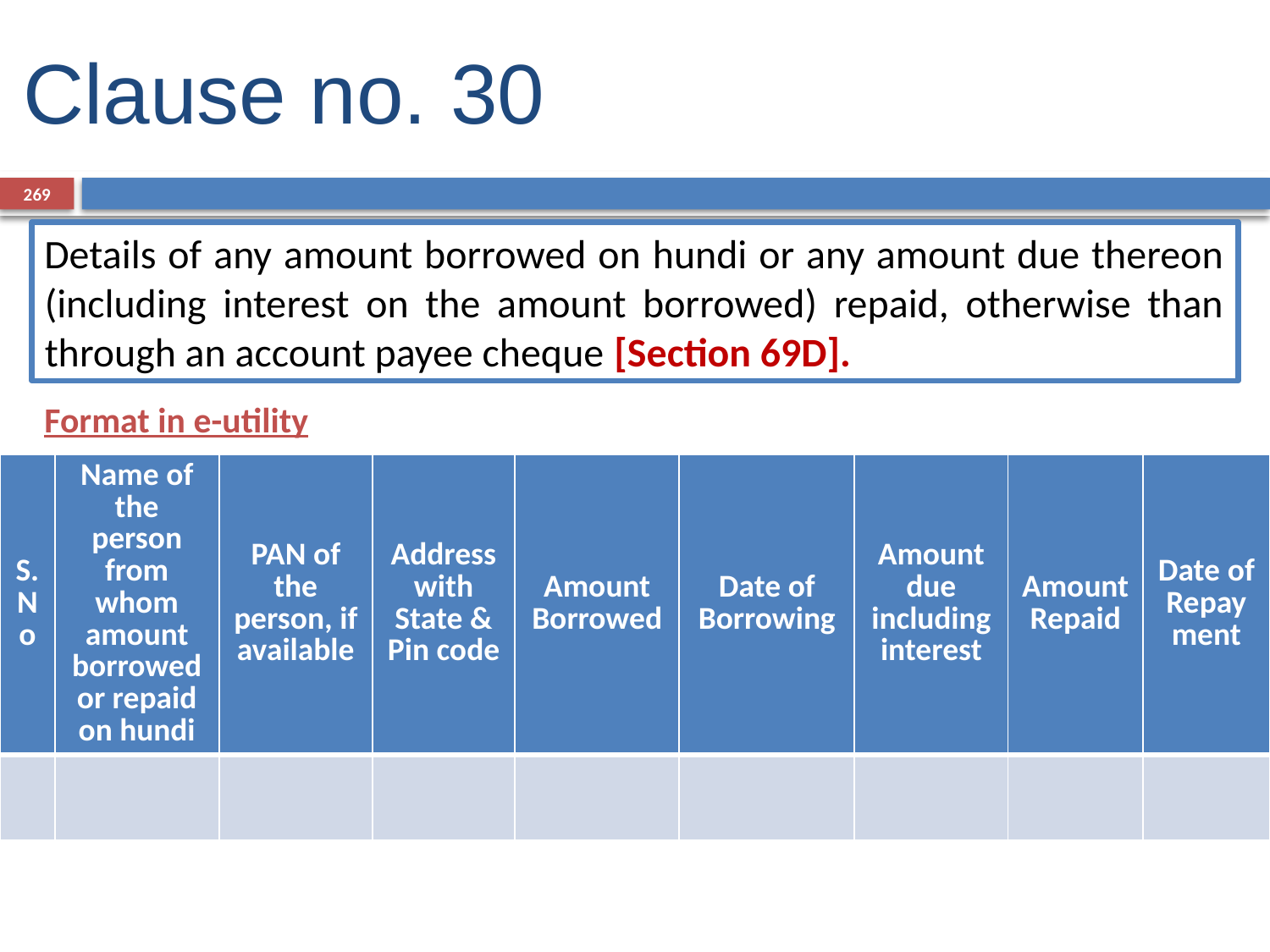

# Clause no. 30
269
Details of any amount borrowed on hundi or any amount due thereon (including interest on the amount borrowed) repaid, otherwise than through an account payee cheque [Section 69D].

Format in e-utility

| S. No | Name of the person from whom amount borrowed or repaid on hundi | PAN of the person, if available | Address with State & Pin code | Amount Borrowed | Date of Borrowing | Amount due including interest | Amount Repaid | Date of Repayment |
| --- | --- | --- | --- | --- | --- | --- | --- | --- |
|  |  |  |  |  |  |  |  |  |